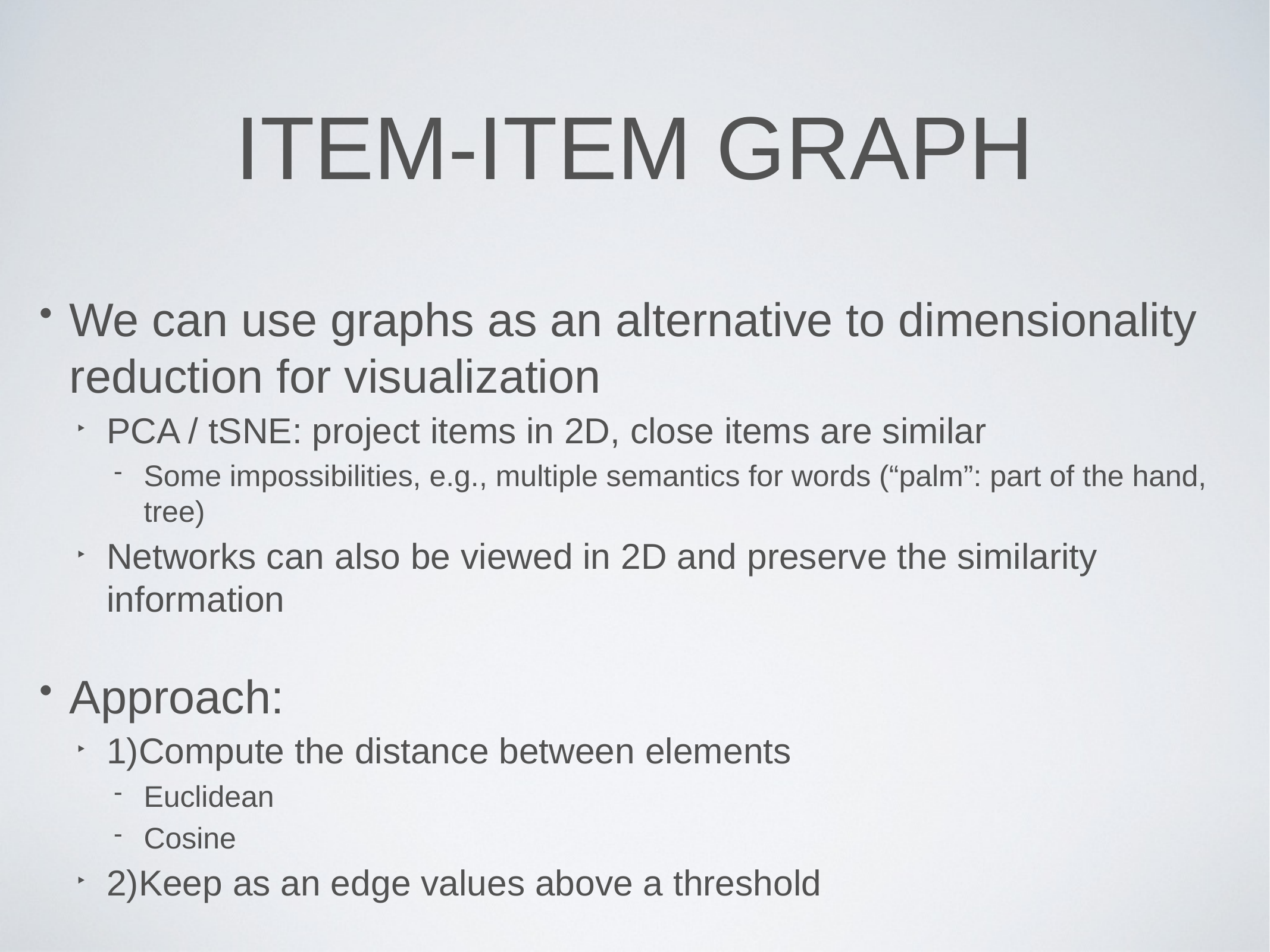

93
# Item-Item graph
We can use graphs as an alternative to dimensionality reduction for visualization
PCA / tSNE: project items in 2D, close items are similar
Some impossibilities, e.g., multiple semantics for words (“palm”: part of the hand, tree)
Networks can also be viewed in 2D and preserve the similarity information
Approach:
1)Compute the distance between elements
Euclidean
Cosine
2)Keep as an edge values above a threshold